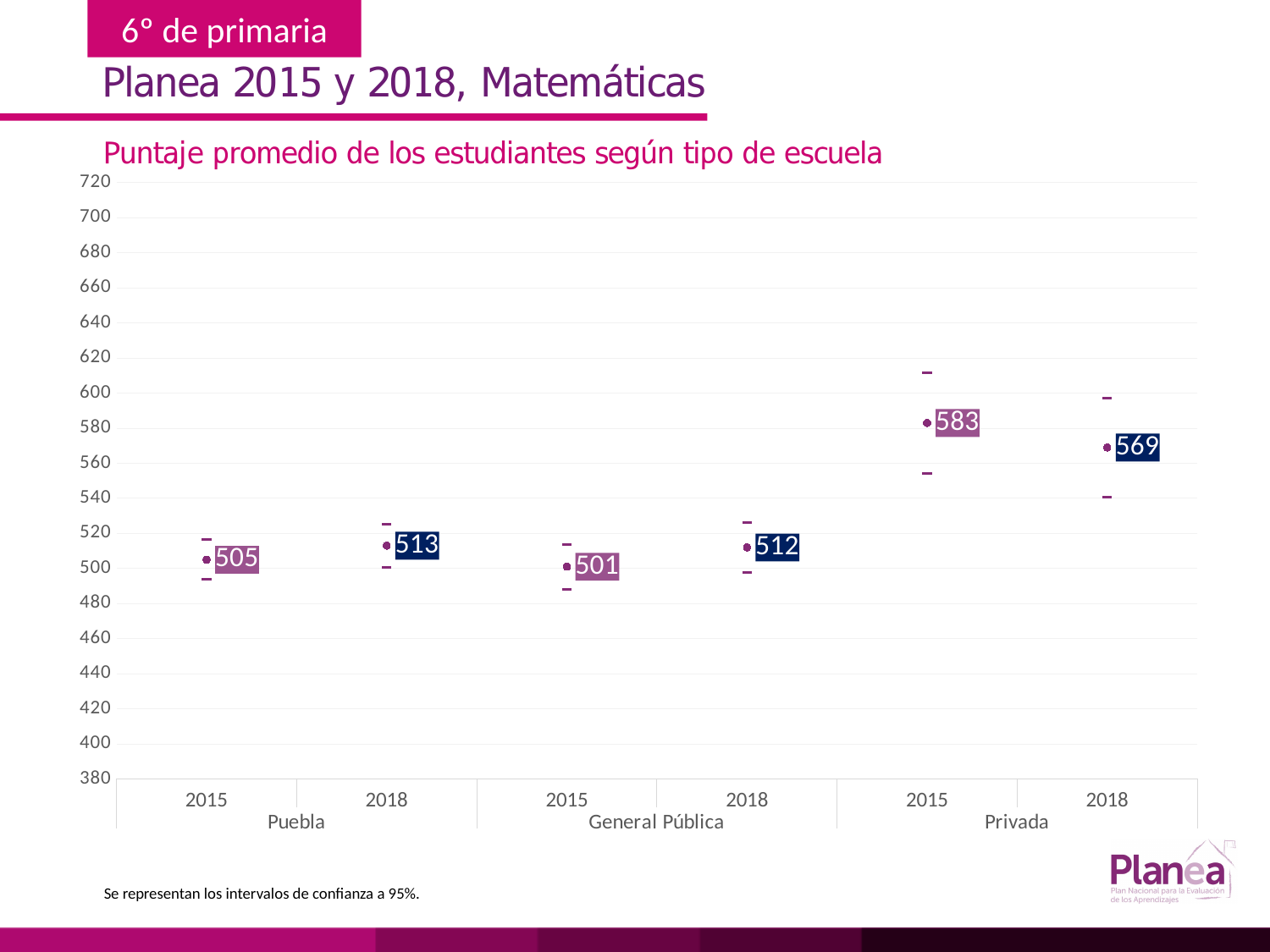

Planea 2015 y 2018, Matemáticas

Puntaje promedio de los estudiantes según tipo de escuela

### Chart

| Category |  |  |  |
|---|---|---|---|
| 2015 | 493.657 | 516.343 | 505.0 |
| 2018 | 500.662 | 525.338 | 513.0 |
| 2015 | 488.264 | 513.736 | 501.0 |
| 2018 | 497.672 | 526.328 | 512.0 |
| 2015 | 554.145 | 611.855 | 583.0 |
| 2018 | 540.941 | 597.059 | 569.0 |
Se representan los intervalos de confianza a 95%.